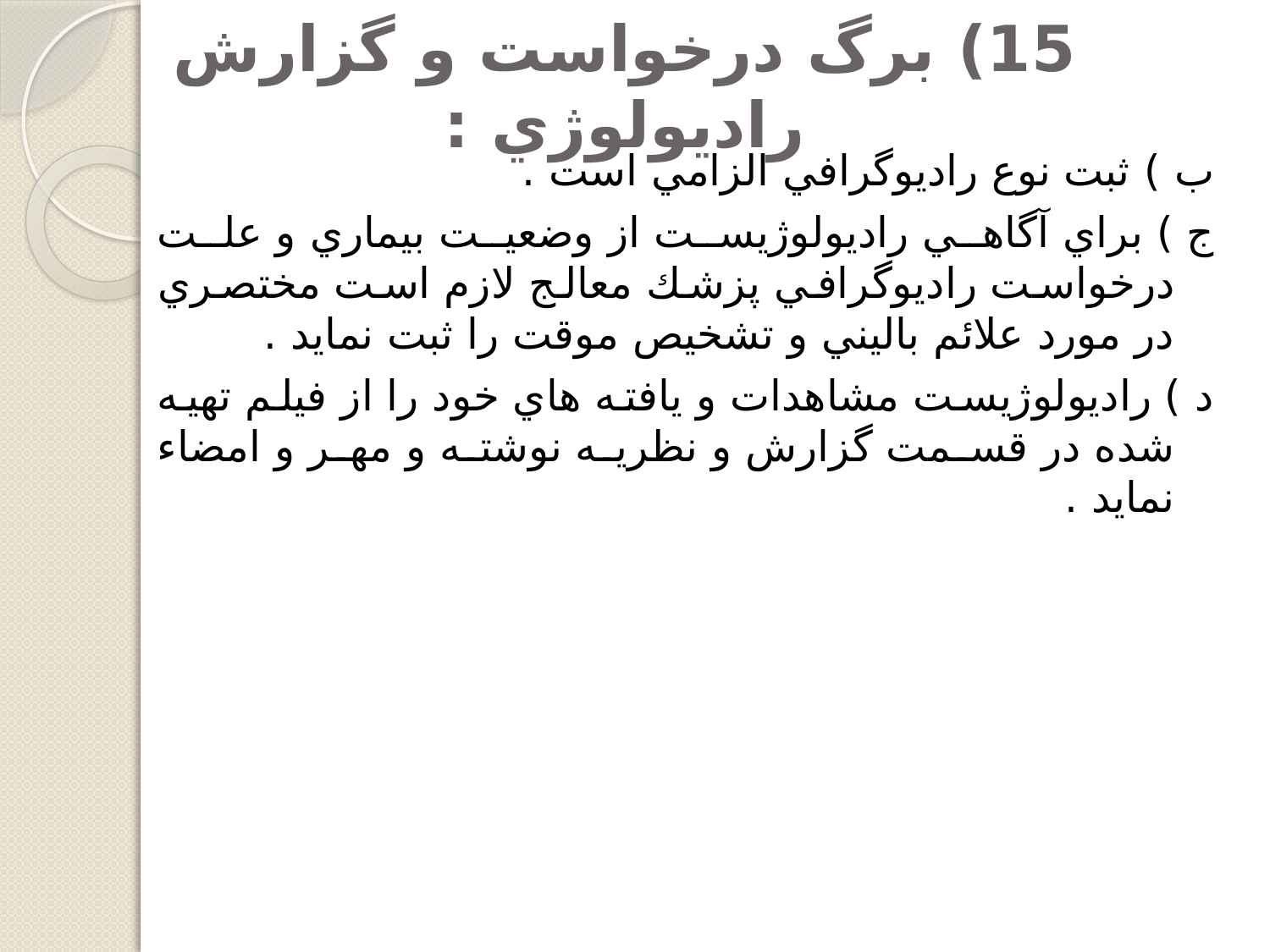

# 15) برگ درخواست و گزارش راديولوژي :
ب )‌ ثبت نوع راديوگرافي الزامي است .
ج ) ‌براي آگاهي راديولوژيست از وضعيت بيماري و علت درخواست راديوگرافي پزشك معالج لازم است مختصري در مورد علائم باليني و تشخيص موقت را ثبت نمايد .
د ) راديولوژيست مشاهدات و يافته هاي خود را از فيلم تهيه شده در قسمت گزارش و نظريه نوشته و مهر و امضاء نمايد .